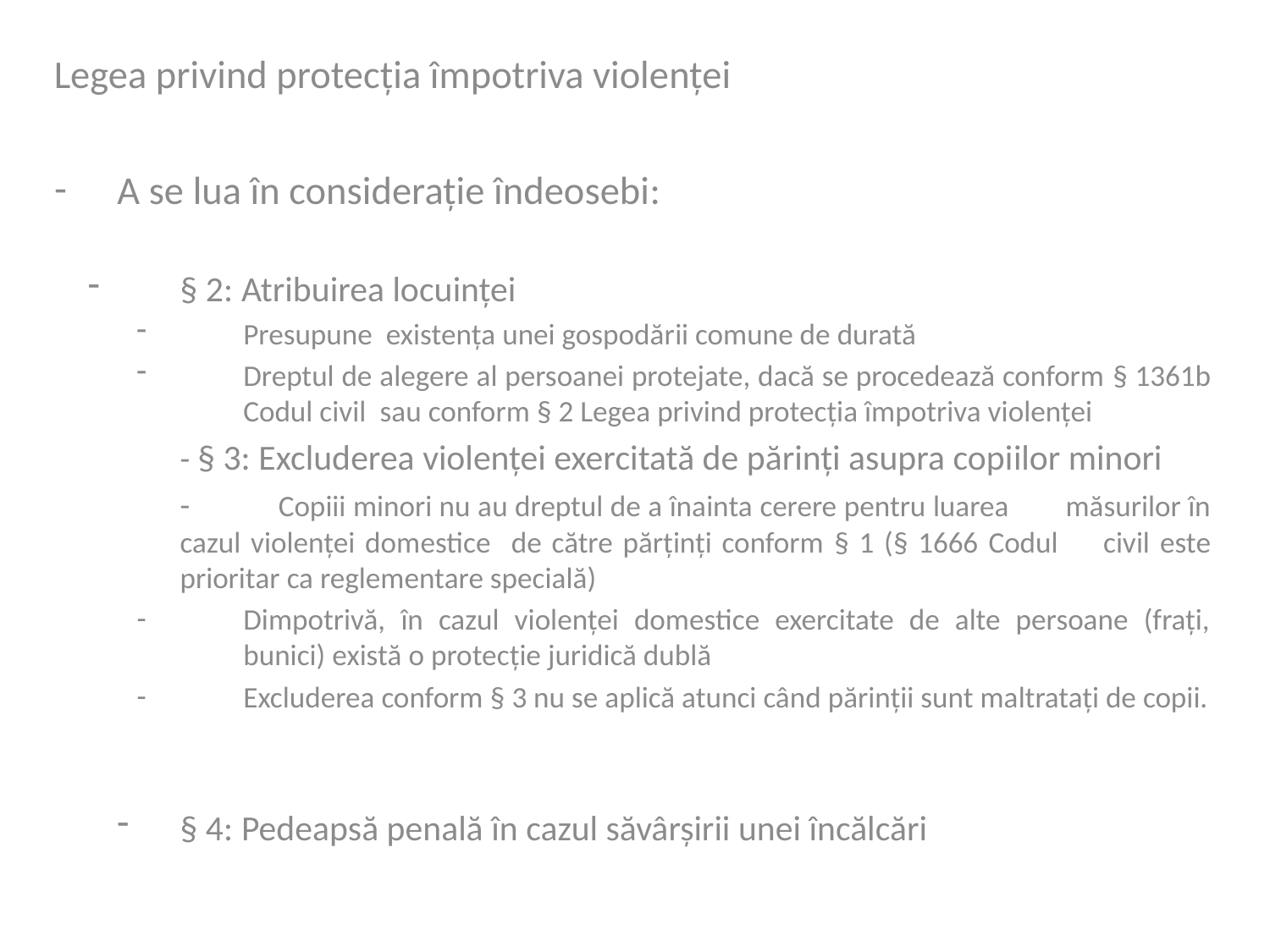

Legea privind protecția împotriva violenței

A se lua în considerație îndeosebi:
§ 2: Atribuirea locuinței
Presupune  existența unei gospodării comune de durată
Dreptul de alegere al persoanei protejate, dacă se procedează conform § 1361b Codul civil  sau conform § 2 Legea privind protecția împotriva violenței
- § 3: Excluderea violenței exercitată de părinți asupra copiilor minori
- 	Copiii minori nu au dreptul de a înainta cerere pentru luarea 	măsurilor în cazul violenței domestice  de către părținți conform § 1 (§ 1666 Codul 	civil este prioritar ca reglementare specială)
Dimpotrivă, în cazul violenței domestice exercitate de alte persoane (frați, bunici) există o protecție juridică dublă
Excluderea conform § 3 nu se aplică atunci când părinții sunt maltratați de copii.

§ 4: Pedeapsă penală în cazul săvârșirii unei încălcări